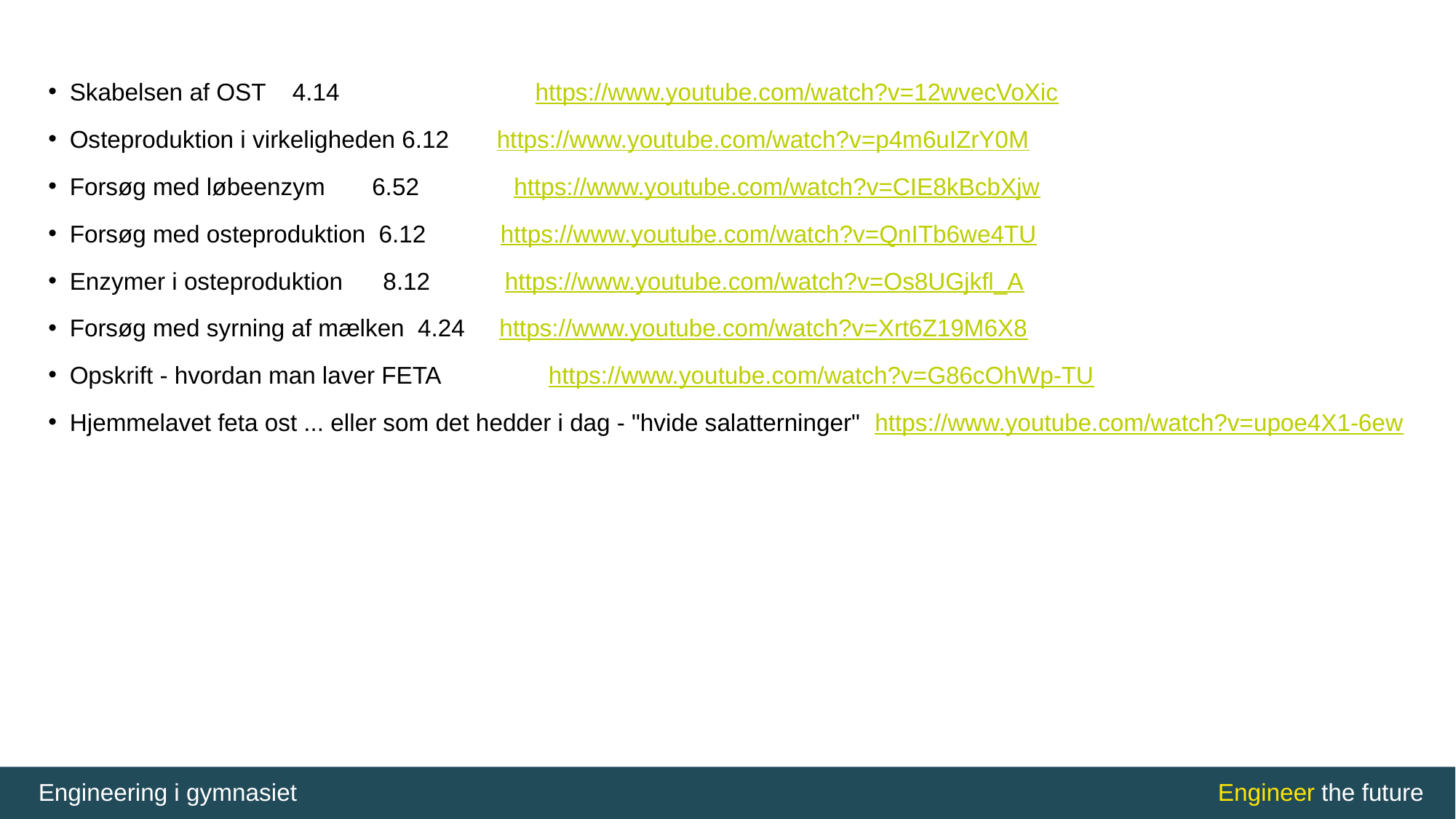

Skabelsen af OST    4.14                             https://www.youtube.com/watch?v=12wvecVoXic
Osteproduktion i virkeligheden 6.12       https://www.youtube.com/watch?v=p4m6uIZrY0M
Forsøg med løbeenzym       6.52              https://www.youtube.com/watch?v=CIE8kBcbXjw
Forsøg med osteproduktion  6.12           https://www.youtube.com/watch?v=QnITb6we4TU
Enzymer i osteproduktion      8.12           https://www.youtube.com/watch?v=Os8UGjkfl_A
Forsøg med syrning af mælken  4.24     https://www.youtube.com/watch?v=Xrt6Z19M6X8
Opskrift - hvordan man laver FETA                https://www.youtube.com/watch?v=G86cOhWp-TU
Hjemmelavet feta ost ... eller som det hedder i dag - "hvide salatterninger"  https://www.youtube.com/watch?v=upoe4X1-6ew